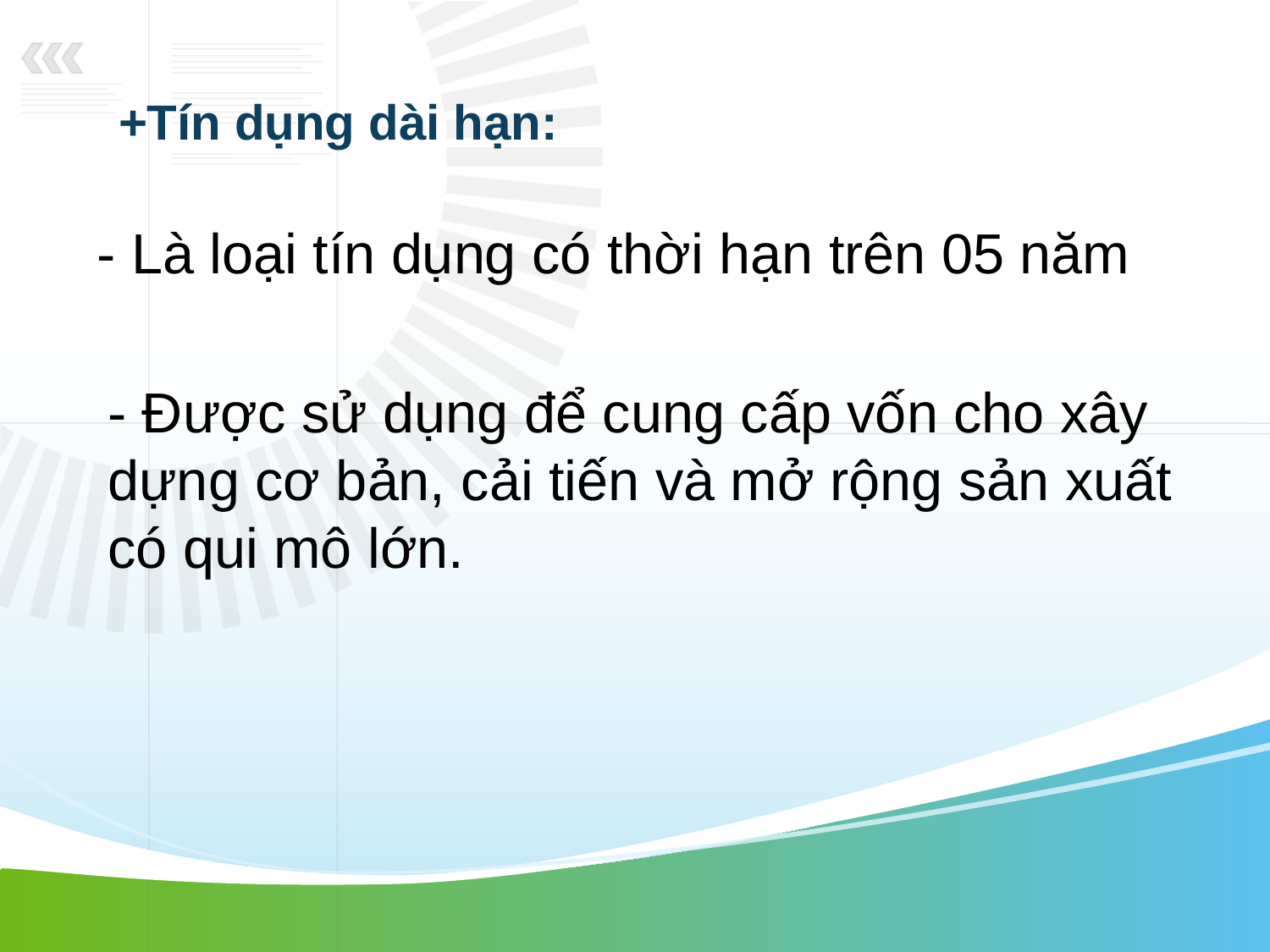

+Tín dụng dài hạn:
- Là loại tín dụng có thời hạn trên 05 năm

- Được sử dụng để cung cấp vốn cho xây dựng cơ bản, cải tiến và mở rộng sản xuất có qui mô lớn.